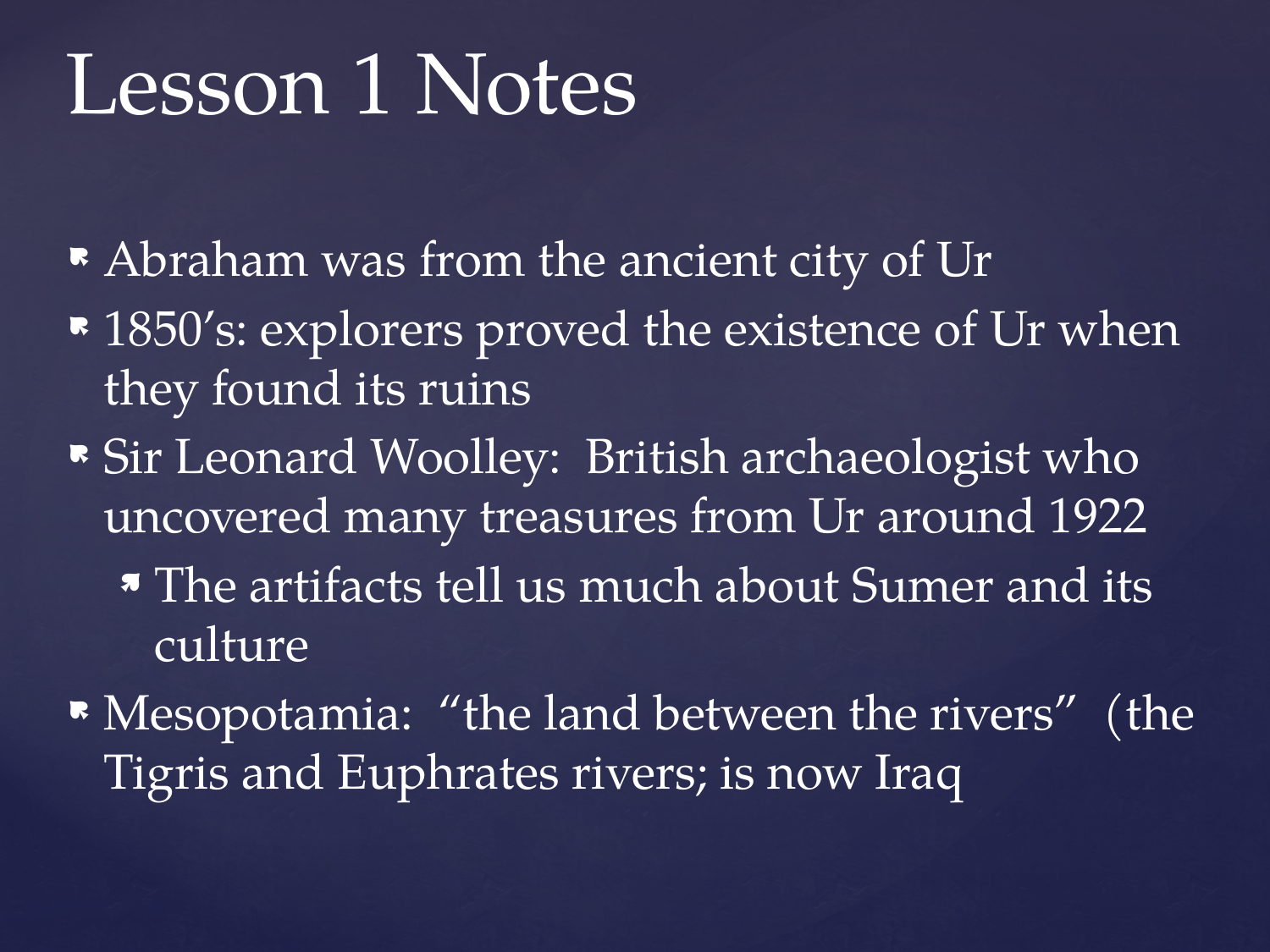

# Lesson 1 Notes
Abraham was from the ancient city of Ur
1850’s: explorers proved the existence of Ur when they found its ruins
Sir Leonard Woolley:  British archaeologist who uncovered many treasures from Ur around 1922
The artifacts tell us much about Sumer and its culture
Mesopotamia:  “the land between the rivers”  (the Tigris and Euphrates rivers; is now Iraq